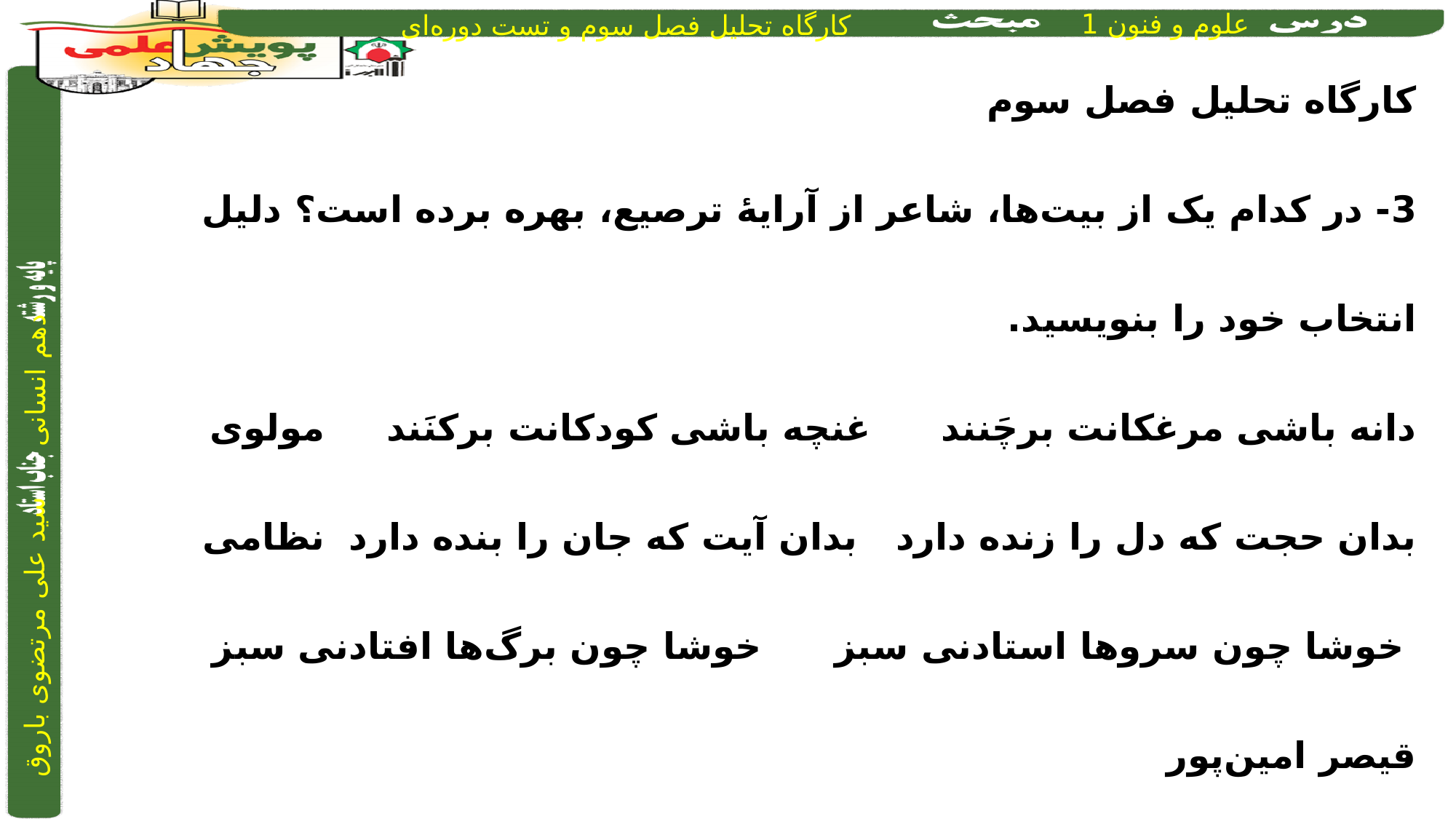

کارگاه تحلیل فصل سوم
3- در کدام یک از بیت‌ها، شاعر از آرایۀ ترصیع، بهره برده است؟ دلیل انتخاب خود را بنویسید.
دانه باشی مرغکانت برچَنند		غنچه باشی کودکانت برکنَند		مولوی
بدان حجت که دل را زنده دارد		 بدان آیت که جان را بنده دارد		نظامی
 خوشا چون سروها استادنی سبز 		خوشا چون برگ‌ها افتادنی سبز		قیصر امین‌پور
 برند از برای دلی بارها 			خورند از برای گلی خارها			سعدی
 ما چو ناییم و نوا در ما ز توست 		 چو کوهیم و صدا در ما ز توست		مولوی